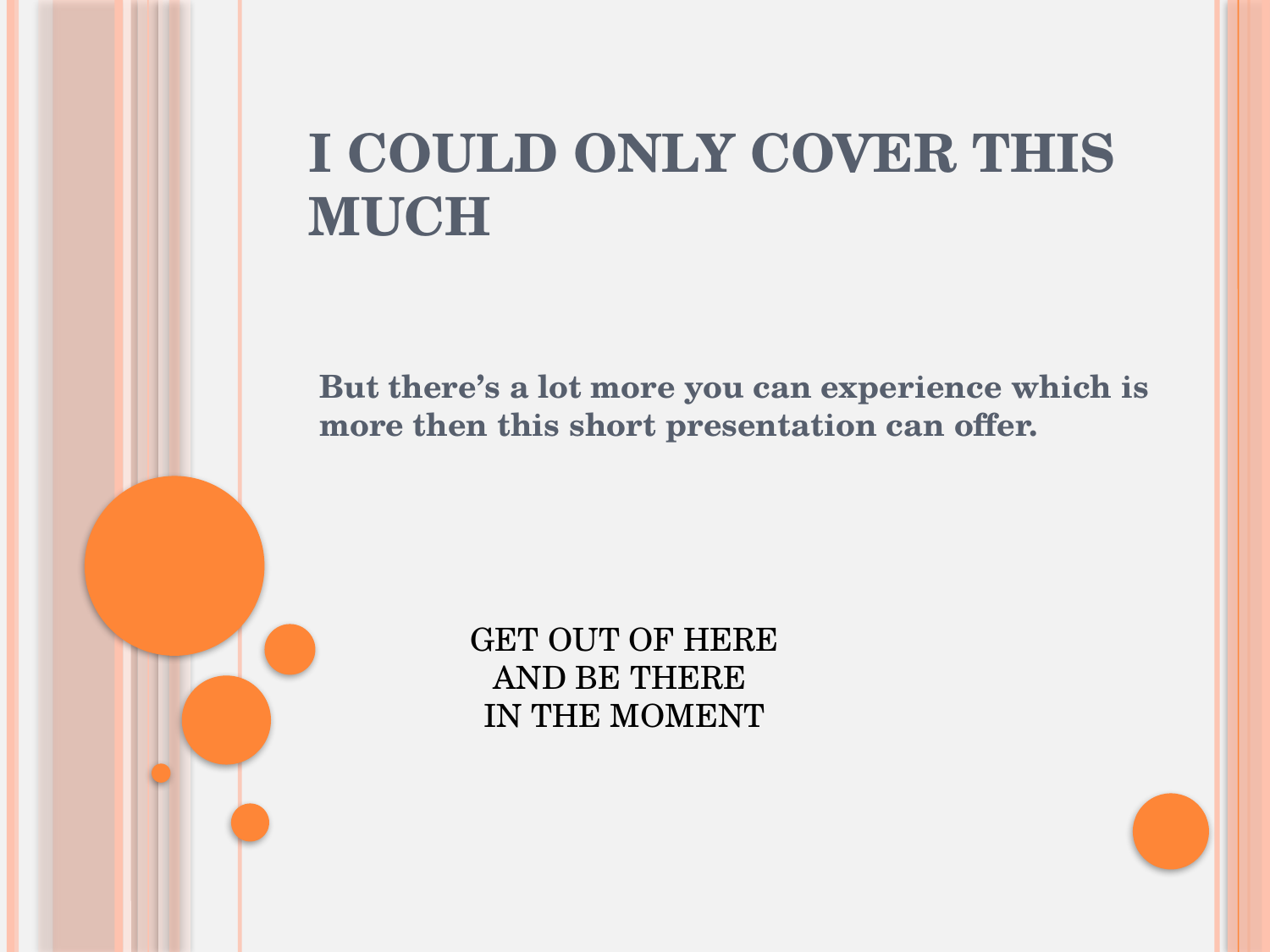

# I COULD only cover THIS much
But there’s a lot more you can experience which is more then this short presentation can offer.
GET OUT OF HERE
AND BE THERE
IN THE MOMENT